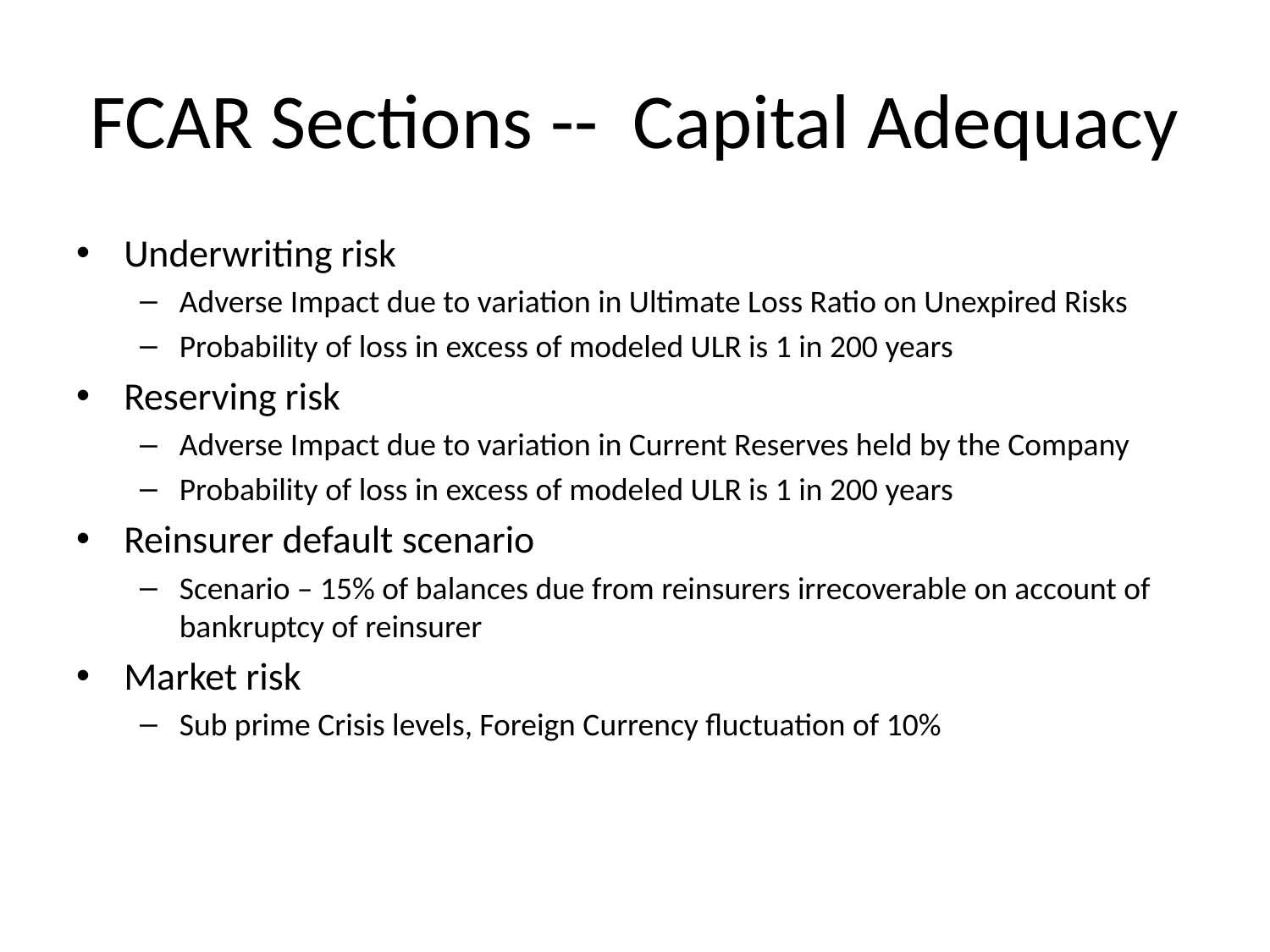

# FCAR Sections --  Capital Adequacy
Underwriting risk
Adverse Impact due to variation in Ultimate Loss Ratio on Unexpired Risks
Probability of loss in excess of modeled ULR is 1 in 200 years
Reserving risk
Adverse Impact due to variation in Current Reserves held by the Company
Probability of loss in excess of modeled ULR is 1 in 200 years
Reinsurer default scenario
Scenario – 15% of balances due from reinsurers irrecoverable on account of bankruptcy of reinsurer
Market risk
Sub prime Crisis levels, Foreign Currency fluctuation of 10%